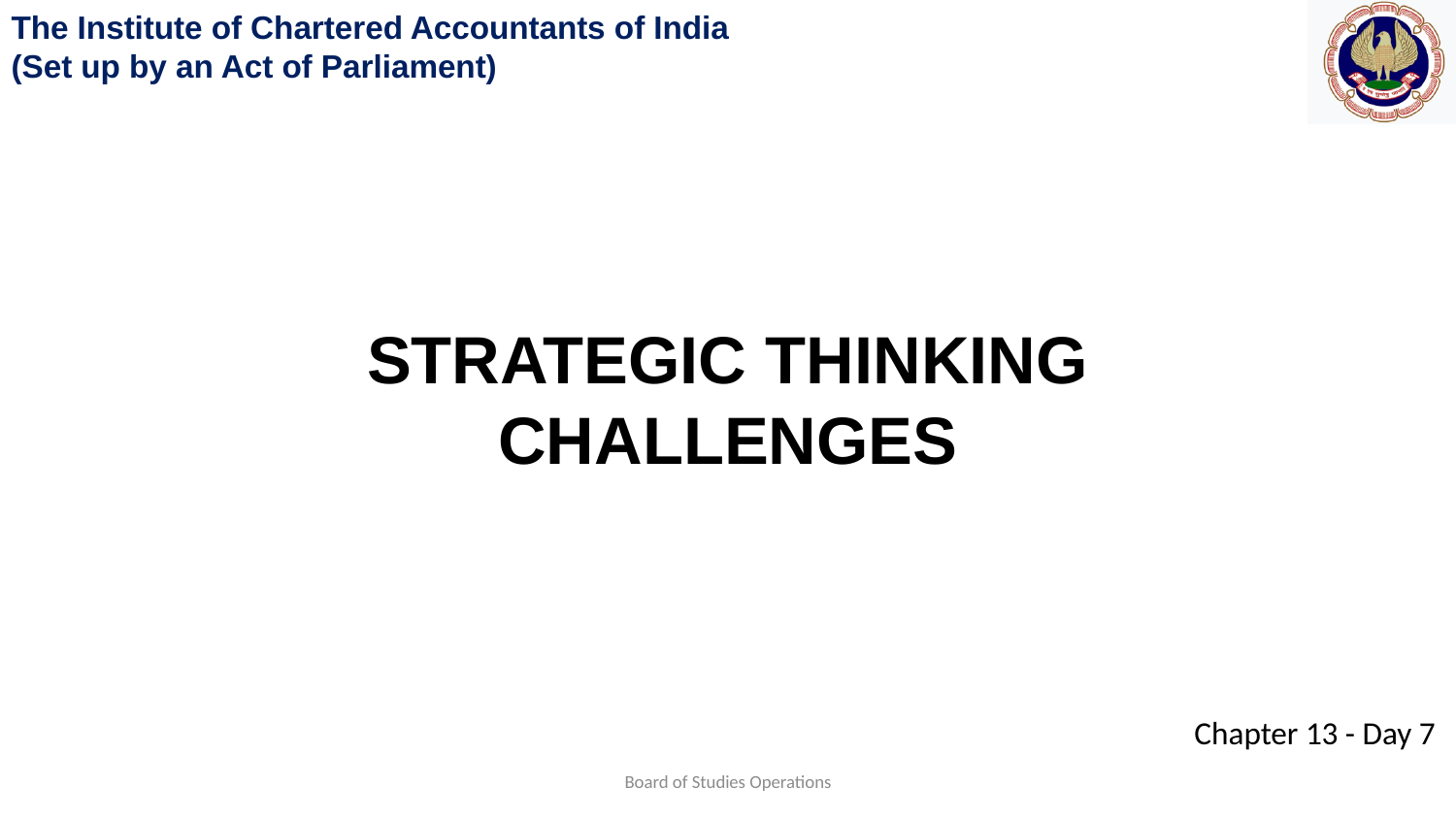

STRATEGIC THINKING CHALLENGES
Board of Studies Operations